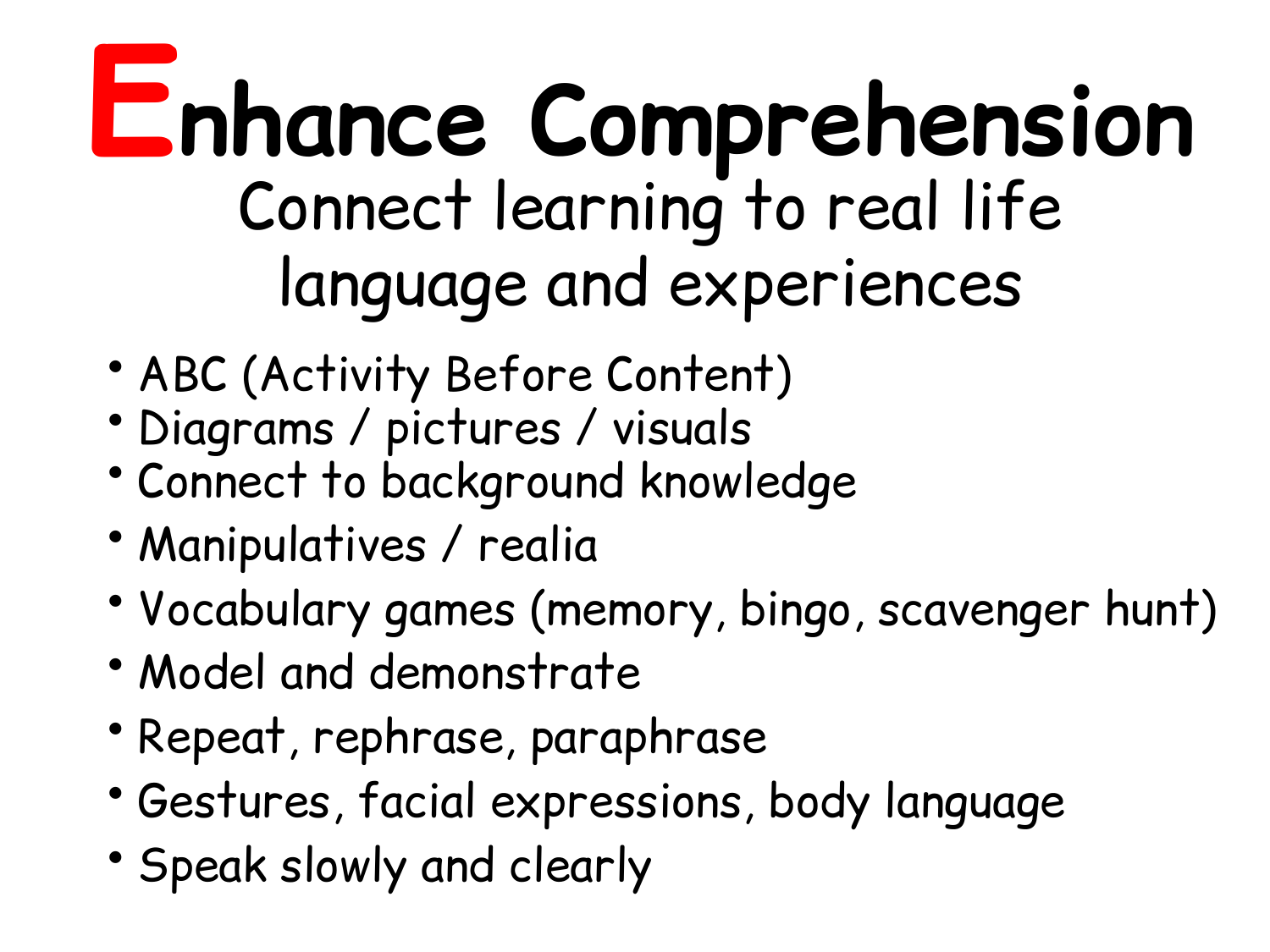

# Enhance Comprehension
Connect learning to real life language and experiences
ABC (Activity Before Content)
Diagrams / pictures / visuals
Connect to background knowledge
Manipulatives / realia
Vocabulary games (memory, bingo, scavenger hunt)
Model and demonstrate
Repeat, rephrase, paraphrase
Gestures, facial expressions, body language
Speak slowly and clearly